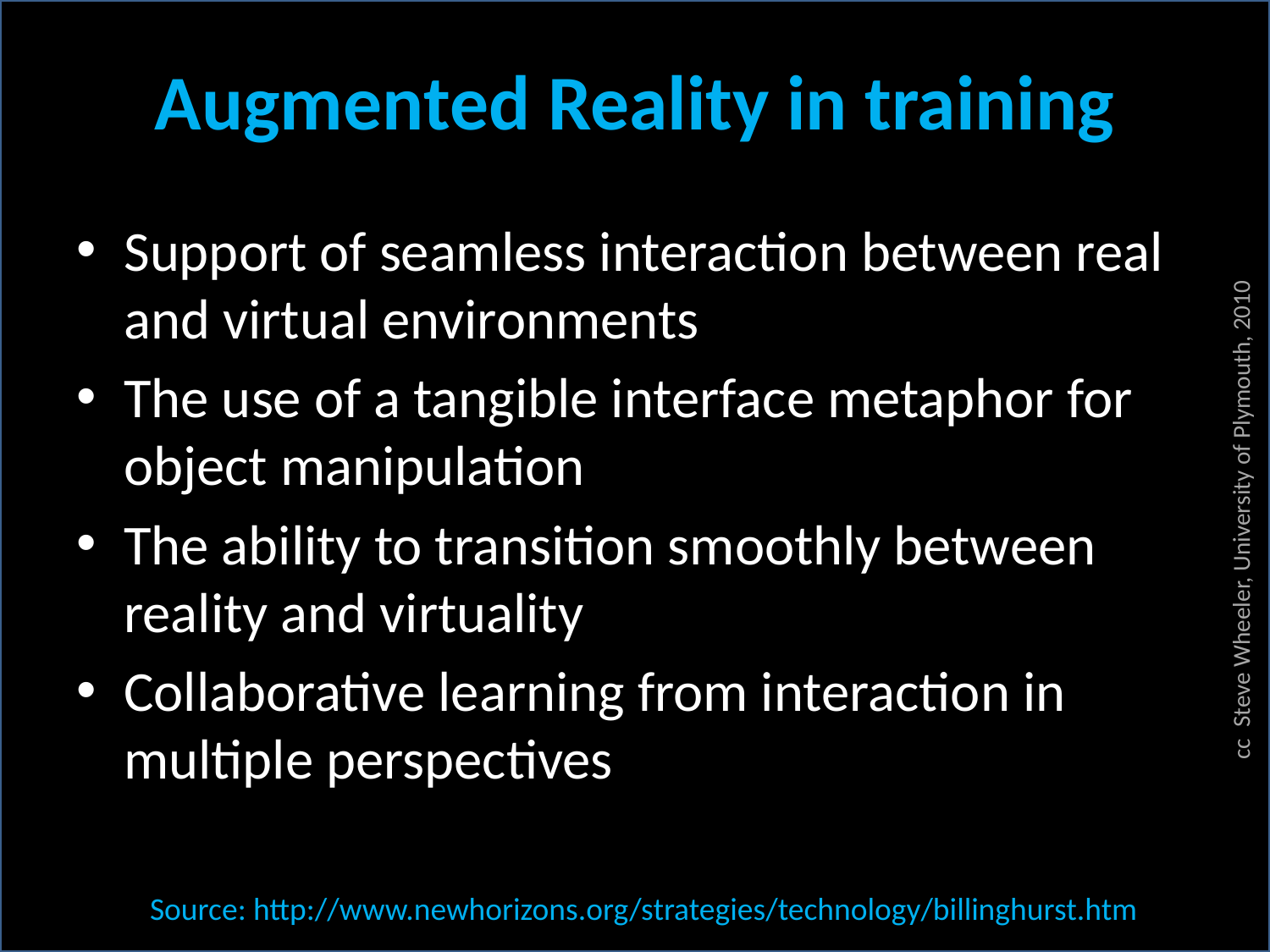

# Augmented Reality in training
Support of seamless interaction between real and virtual environments
The use of a tangible interface metaphor for object manipulation
The ability to transition smoothly between reality and virtuality
Collaborative learning from interaction in multiple perspectives
cc  Steve Wheeler, University of Plymouth, 2010
Source: http://www.newhorizons.org/strategies/technology/billinghurst.htm